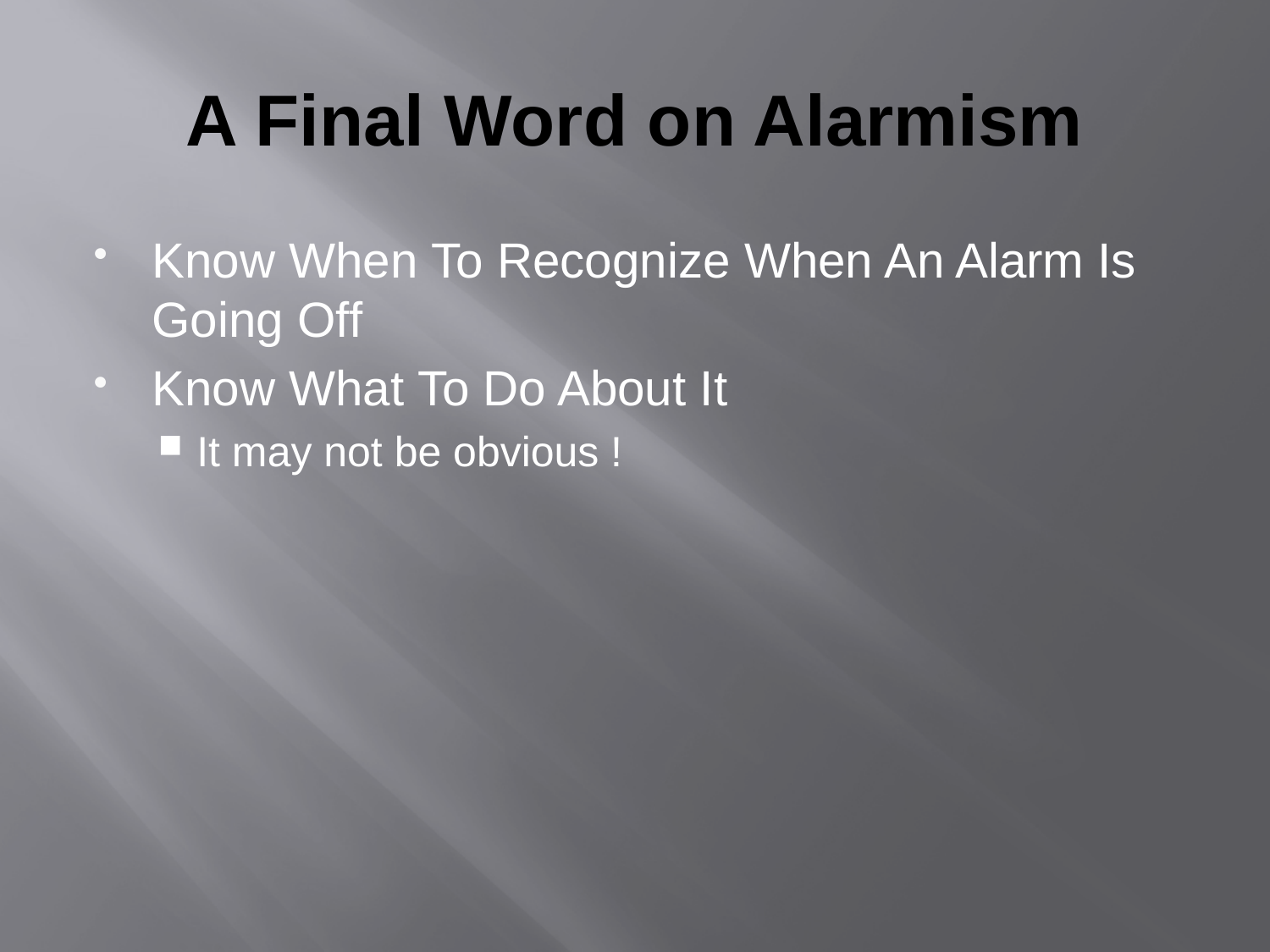

# A Final Word on Alarmism
Know When To Recognize When An Alarm Is Going Off
Know What To Do About It
It may not be obvious !